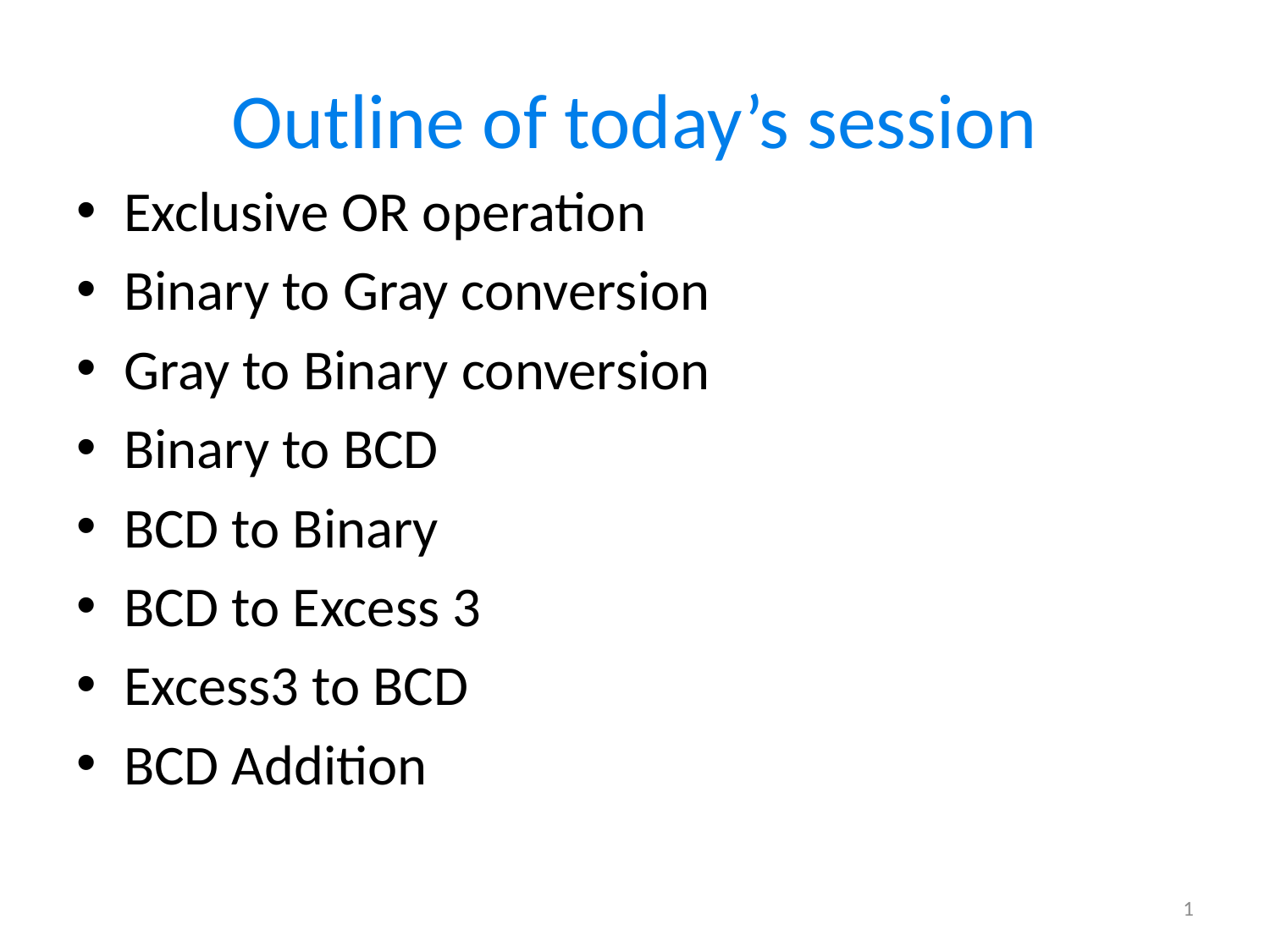

# Outline of today’s session
Exclusive OR operation
Binary to Gray conversion
Gray to Binary conversion
Binary to BCD
BCD to Binary
BCD to Excess 3
Excess3 to BCD
BCD Addition

1